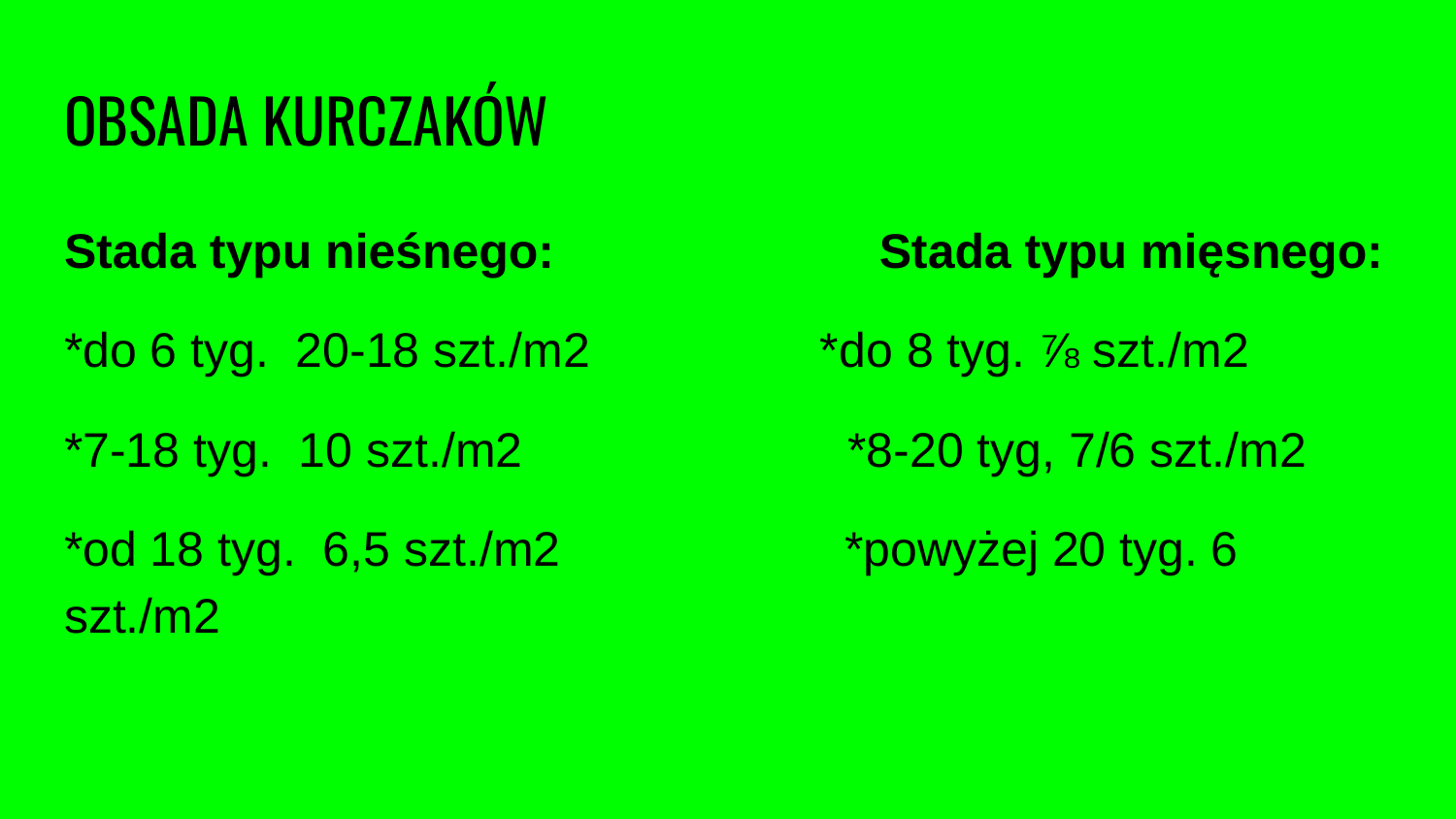

# OBSADA KURCZAKÓW
Stada typu nieśnego:                        Stada typu mięsnego:
*do 6 tyg.  20-18 szt./m2                 *do 8 tyg. ⅞ szt./m2
*7-18 tyg.  10 szt./m2                        *8-20 tyg, 7/6 szt./m2
*od 18 tyg.  6,5 szt./m2                     *powyżej 20 tyg. 6 szt./m2